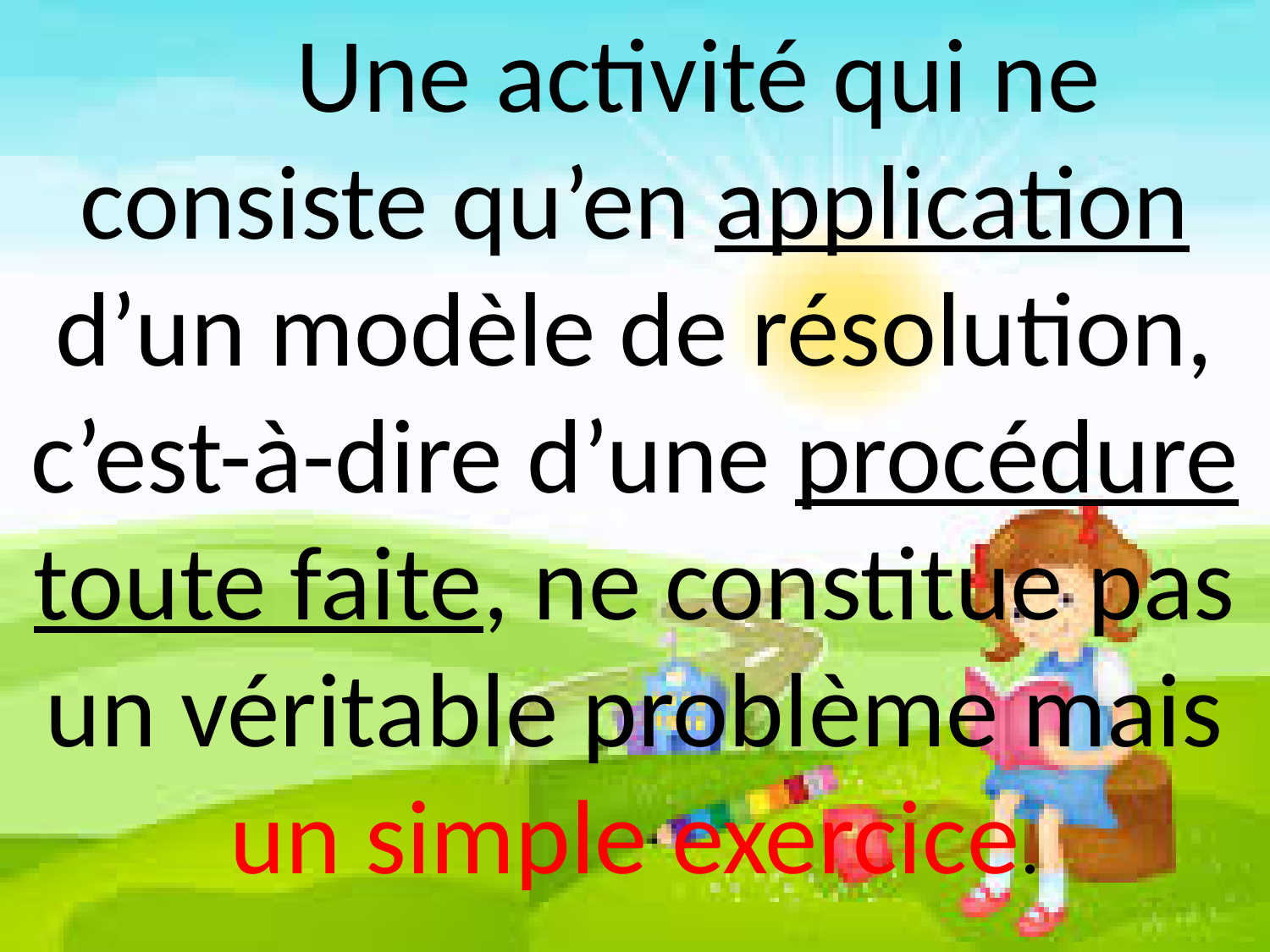

Une activité qui ne consiste qu’en application d’un modèle de résolution, c’est-à-dire d’une procédure toute faite, ne constitue pas un véritable problème mais un simple exercice.